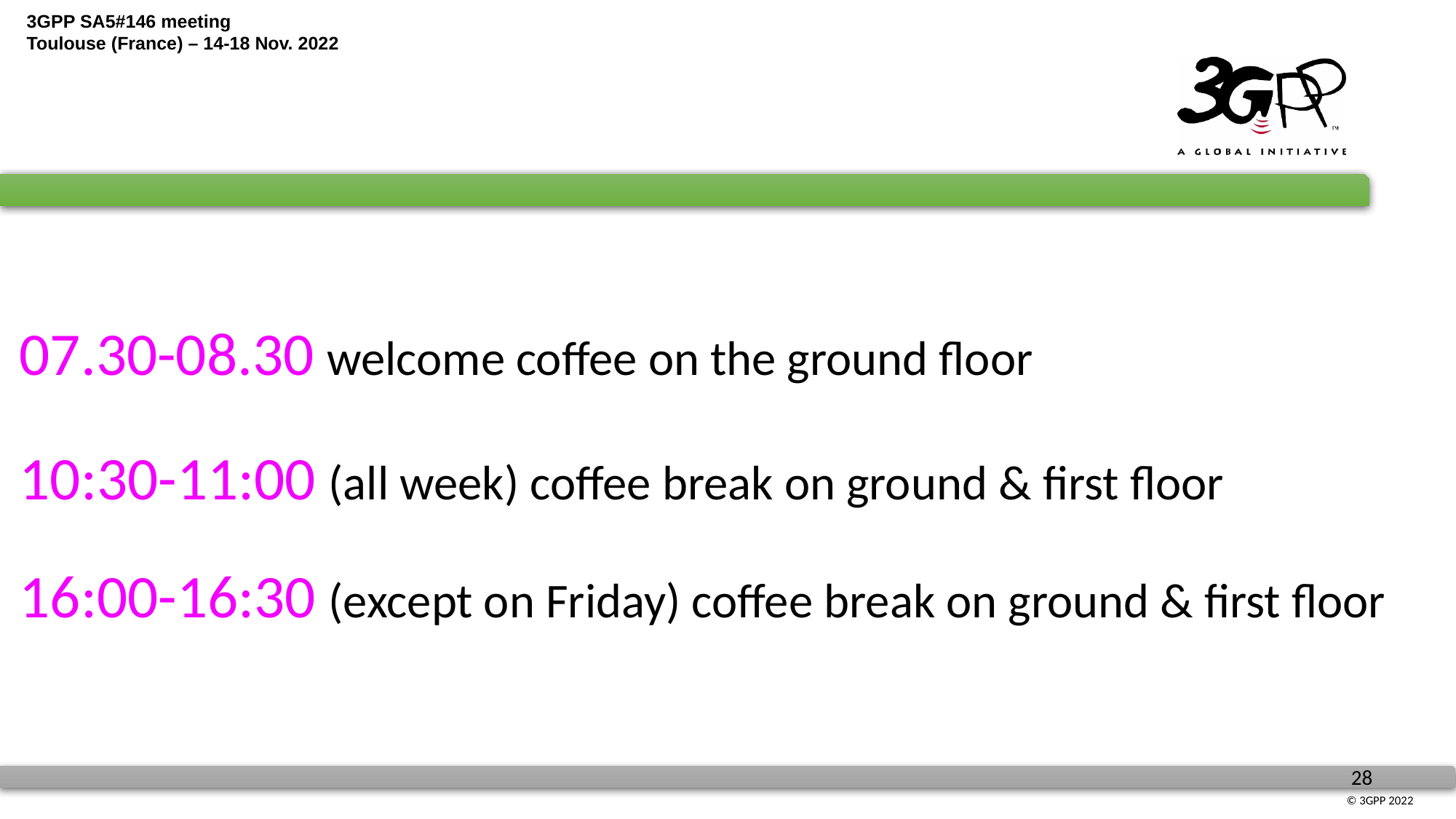

# 07.30-08.30 welcome coffee on the ground floor ​ ​ 10:30-11:00 (all week) coffee break on ground & first floor​ ​ 16:00-16:30 (except on Friday) coffee break on ground & first floor